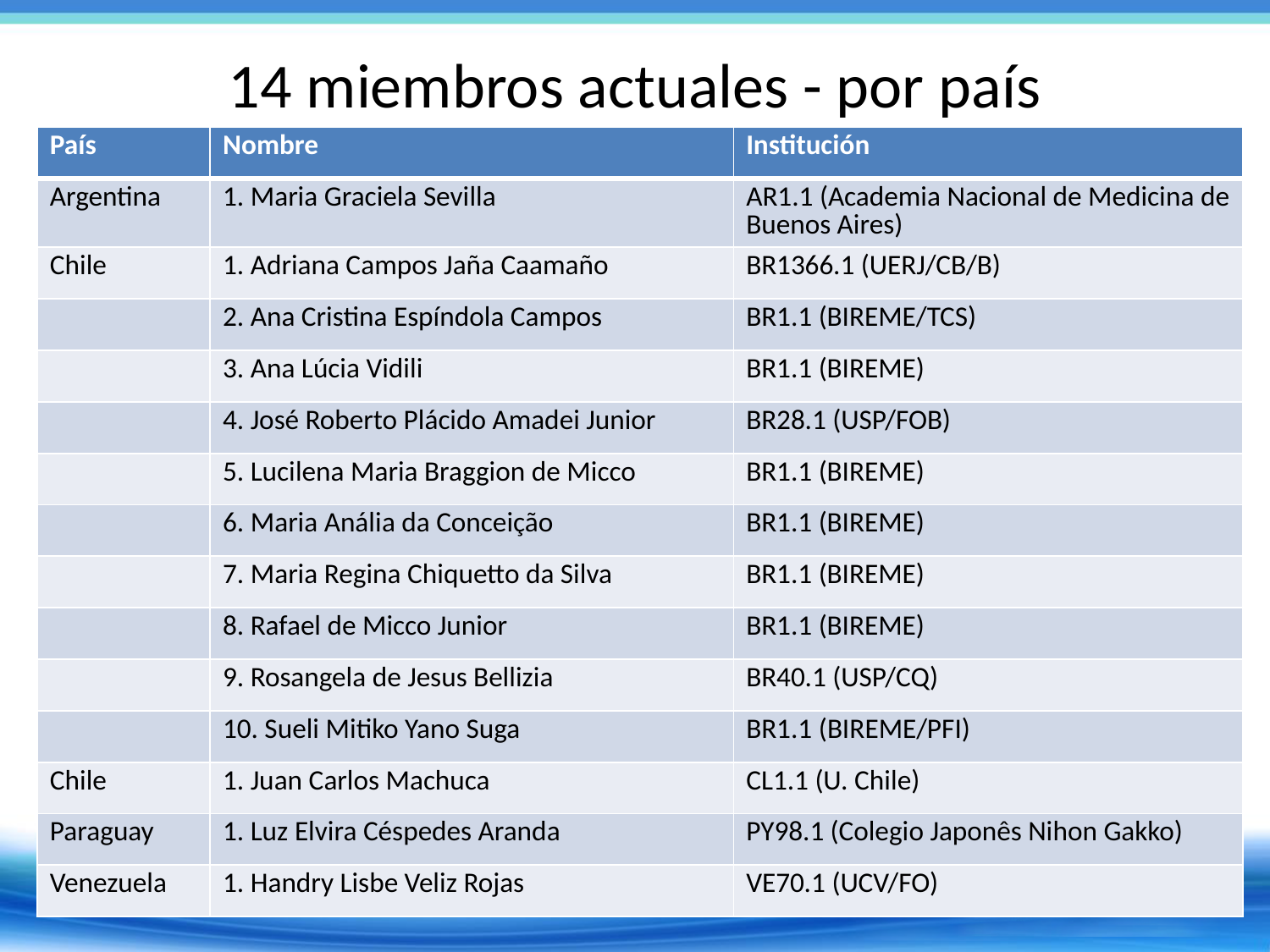

# 14 miembros actuales - por país
| País | Nombre | Institución |
| --- | --- | --- |
| Argentina | 1. Maria Graciela Sevilla | AR1.1 (Academia Nacional de Medicina de Buenos Aires) |
| Chile | 1. Adriana Campos Jaña Caamaño | BR1366.1 (UERJ/CB/B) |
|  | 2. Ana Cristina Espíndola Campos | BR1.1 (BIREME/TCS) |
|  | 3. Ana Lúcia Vidili | BR1.1 (BIREME) |
|  | 4. José Roberto Plácido Amadei Junior | BR28.1 (USP/FOB) |
|  | 5. Lucilena Maria Braggion de Micco | BR1.1 (BIREME) |
|  | 6. Maria Anália da Conceição | BR1.1 (BIREME) |
|  | 7. Maria Regina Chiquetto da Silva | BR1.1 (BIREME) |
|  | 8. Rafael de Micco Junior | BR1.1 (BIREME) |
|  | 9. Rosangela de Jesus Bellizia | BR40.1 (USP/CQ) |
|  | 10. Sueli Mitiko Yano Suga | BR1.1 (BIREME/PFI) |
| Chile | 1. Juan Carlos Machuca | CL1.1 (U. Chile) |
| Paraguay | 1. Luz Elvira Céspedes Aranda | PY98.1 (Colegio Japonês Nihon Gakko) |
| Venezuela | 1. Handry Lisbe Veliz Rojas | VE70.1 (UCV/FO) |